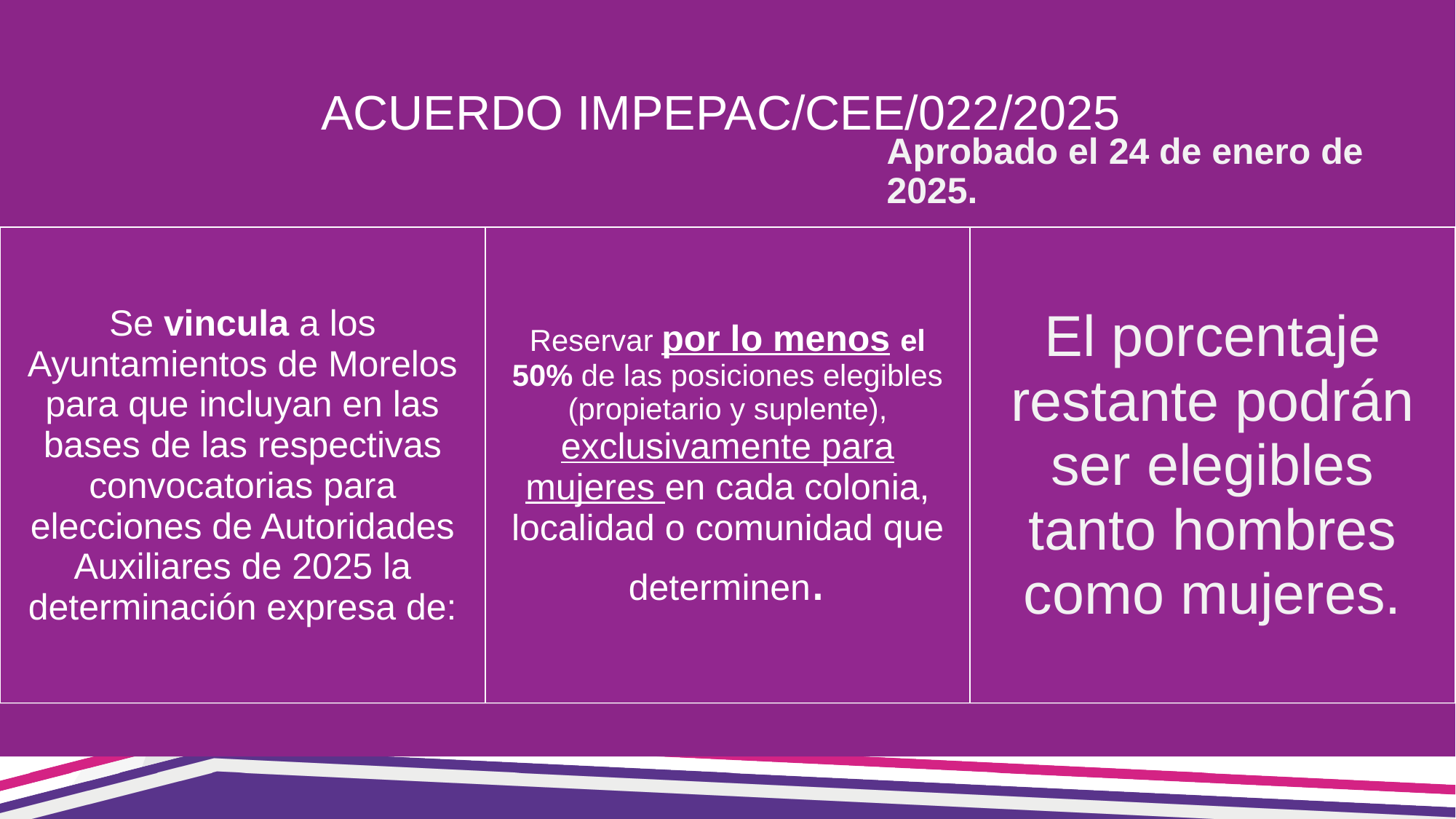

ACUERDO IMPEPAC/CEE/022/2025
Se vincula a los Ayuntamientos de Morelos para que incluyan en las bases de las respectivas convocatorias para elecciones de Autoridades Auxiliares de 2025 la determinación expresa de:
Reservar por lo menos el 50% de las posiciones elegibles (propietario y suplente), exclusivamente para mujeres en cada colonia, localidad o comunidad que determinen.
El porcentaje restante podrán ser elegibles tanto hombres como mujeres.
Aprobado el 24 de enero de 2025.